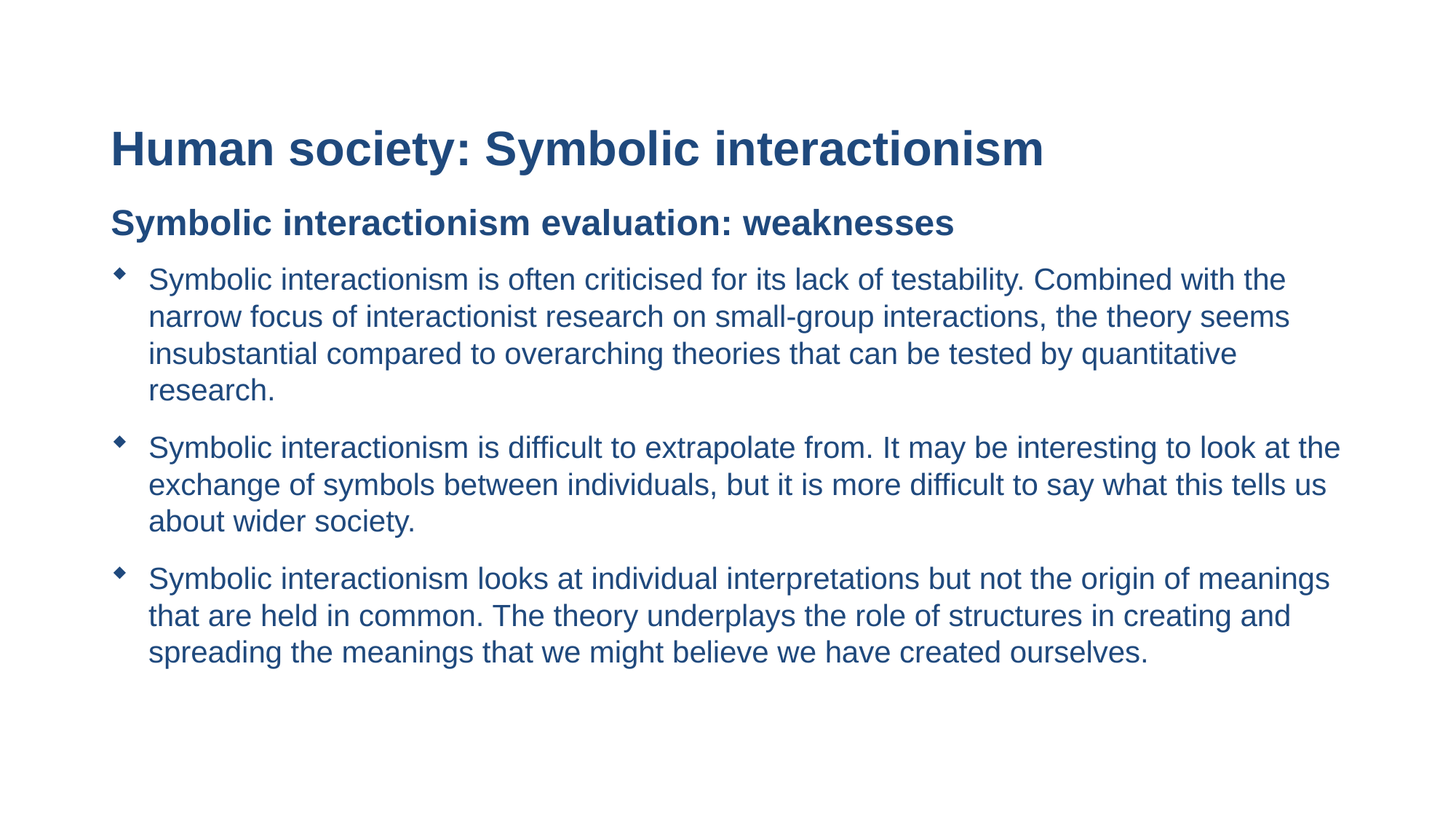

# Human society: Symbolic interactionism
Symbolic interactionism evaluation: weaknesses
Symbolic interactionism is often criticised for its lack of testability. Combined with the narrow focus of interactionist research on small-group interactions, the theory seems insubstantial compared to overarching theories that can be tested by quantitative research.
Symbolic interactionism is difficult to extrapolate from. It may be interesting to look at the exchange of symbols between individuals, but it is more difficult to say what this tells us about wider society.
Symbolic interactionism looks at individual interpretations but not the origin of meanings that are held in common. The theory underplays the role of structures in creating and spreading the meanings that we might believe we have created ourselves.